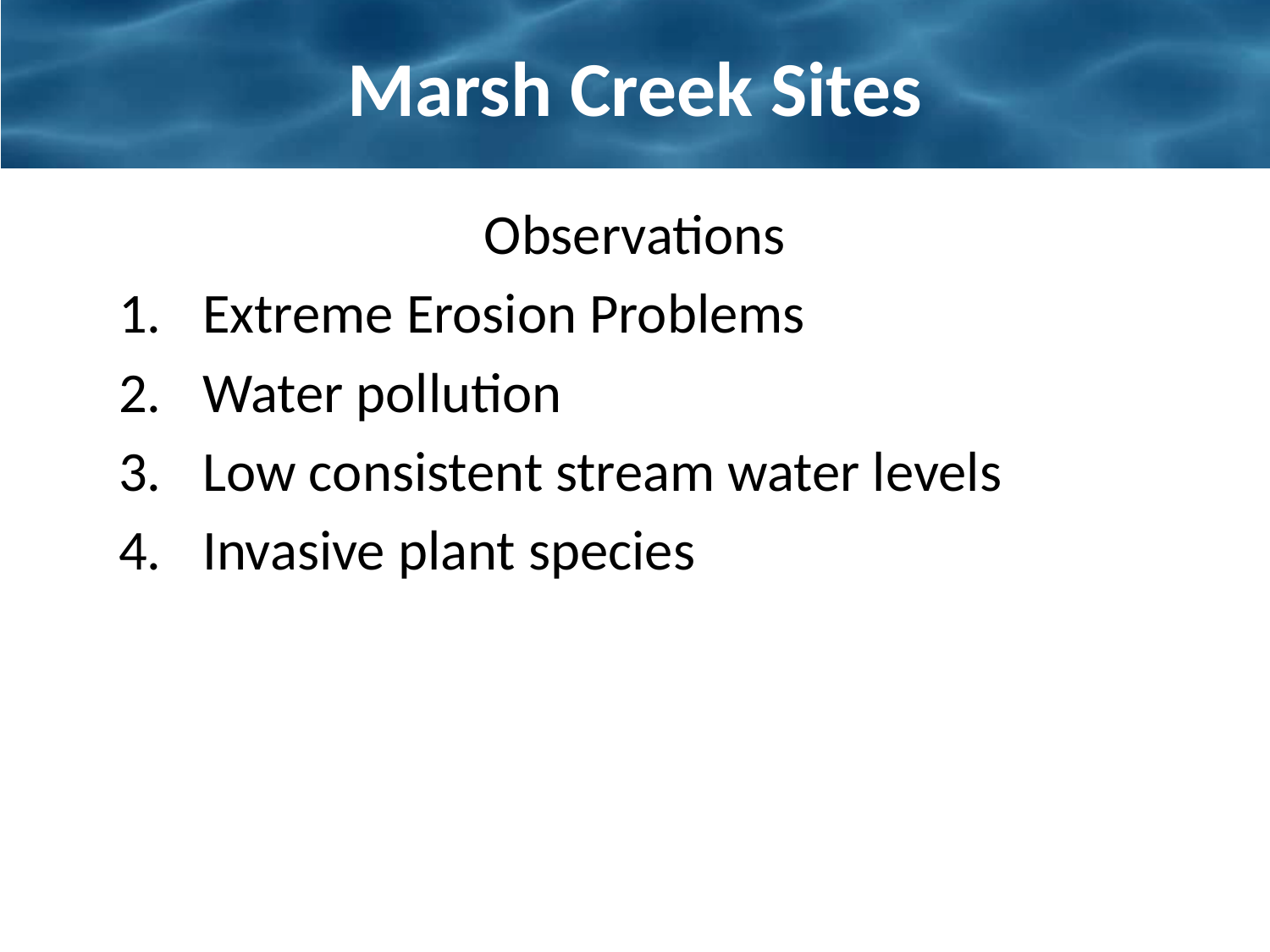

# Marsh Creek Sites
Observations
 Extreme Erosion Problems
 Water pollution
 Low consistent stream water levels
 Invasive plant species